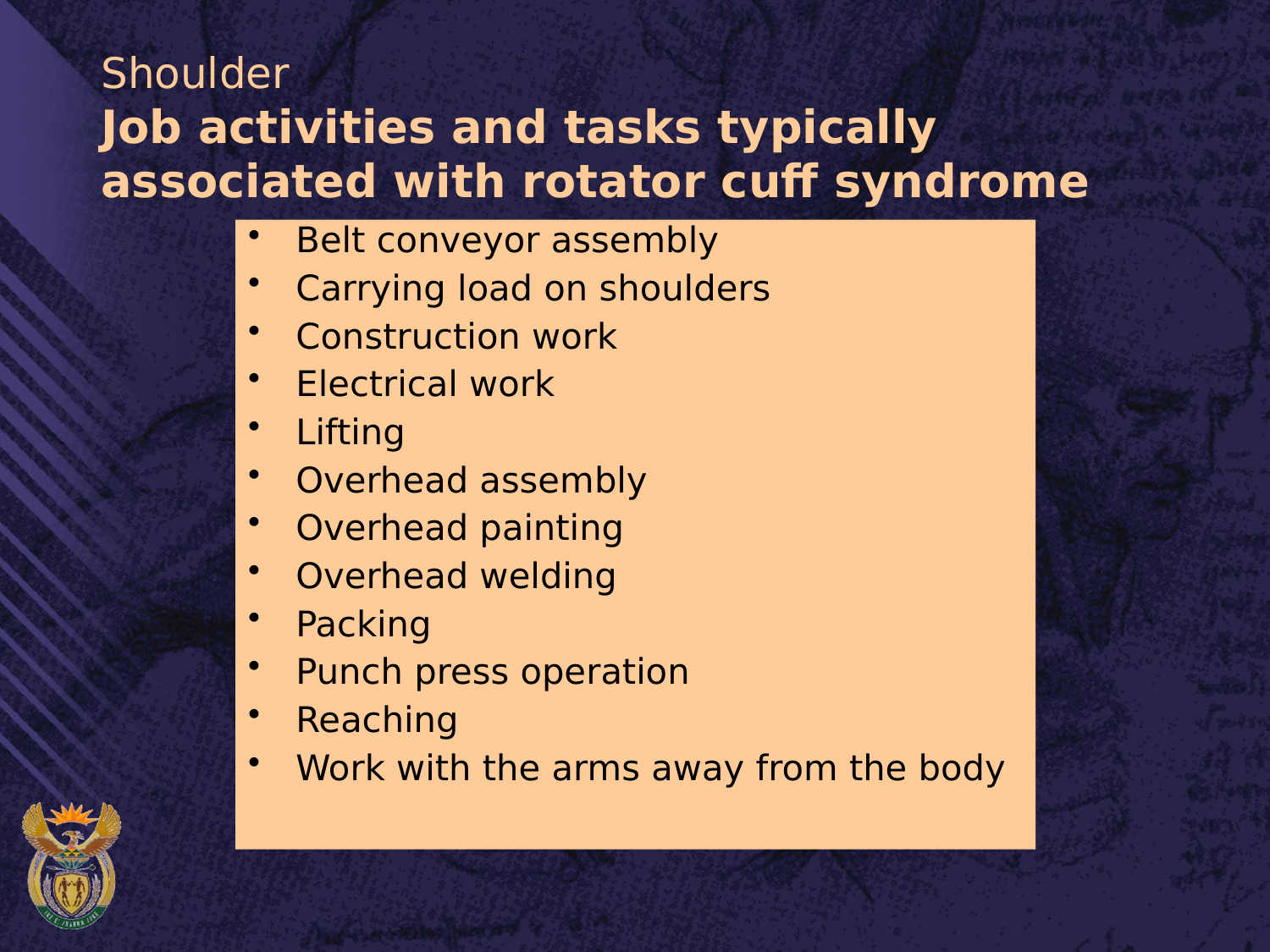

# Shoulder Job activities and tasks typically associated with rotator cuff syndrome
Belt conveyor assembly
Carrying load on shoulders
Construction work
Electrical work
Lifting
Overhead assembly
Overhead painting
Overhead welding
Packing
Punch press operation
Reaching
Work with the arms away from the body